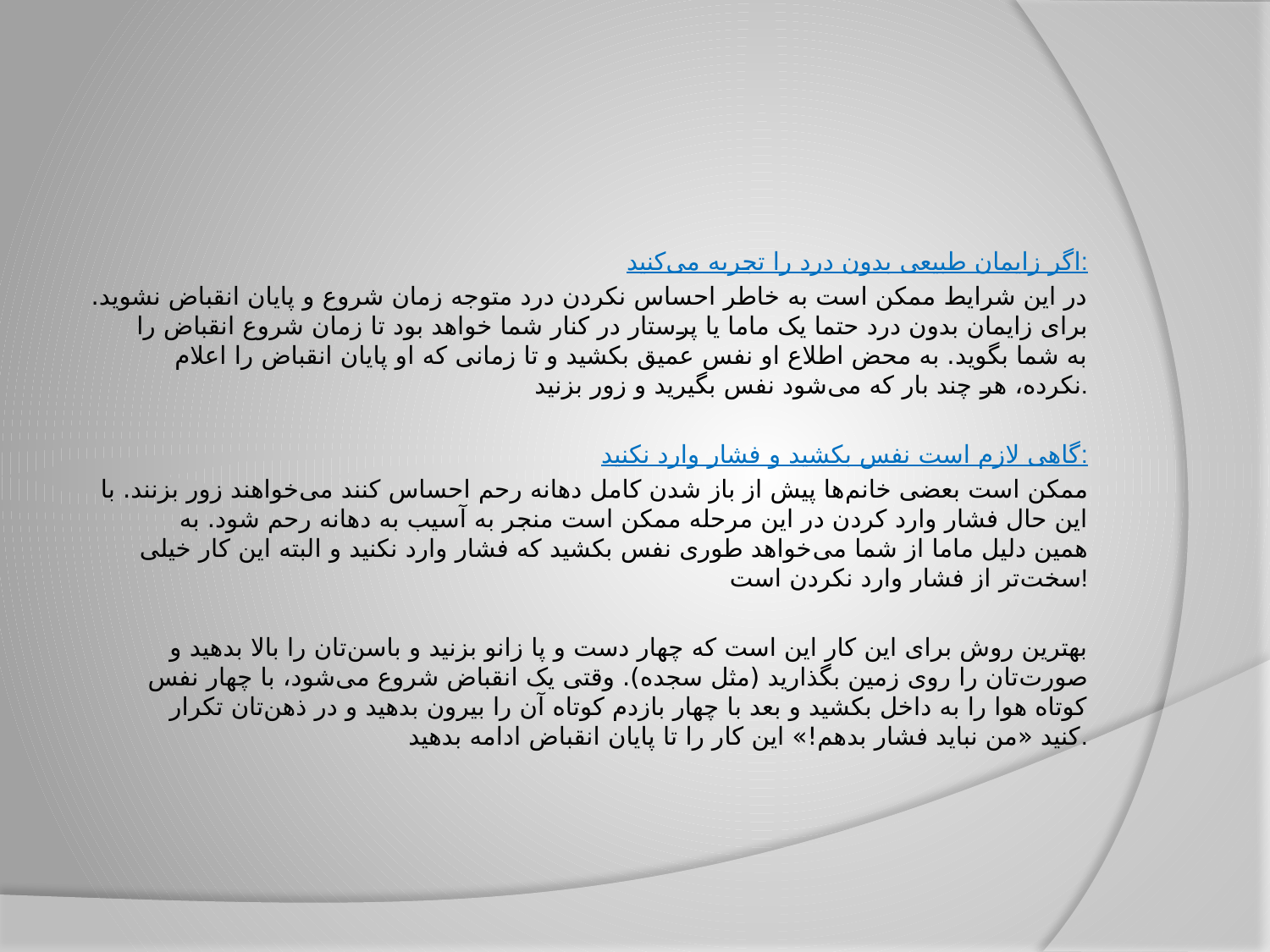

اگر زایمان طبیعی بدون درد را تجربه می‌کنید:
در این شرایط ممکن است به خاطر احساس نکردن درد متوجه زمان شروع و پایان انقباض نشوید. برای زایمان بدون درد حتما یک ماما یا پرستار در کنار شما خواهد بود تا زمان شروع انقباض را به شما بگوید. به محض اطلاع او نفس عمیق بکشید و تا زمانی که او پایان انقباض را اعلام نکرده، هر چند بار که می‌شود نفس بگیرید و زور بزنید.

گاهی لازم است نفس بکشید و فشار وارد نکنید:
ممکن است بعضی خانم‌ها پیش از باز شدن کامل دهانه رحم احساس کنند می‌خواهند زور بزنند. با این حال فشار وارد کردن در این مرحله ممکن است منجر به آسیب به دهانه رحم شود. به همین دلیل ماما از شما می‌خواهد طوری نفس بکشید که فشار وارد نکنید و البته این کار خیلی سخت‌تر از فشار وارد نکردن است!

بهترین روش برای این کار این است که چهار دست و پا زانو بزنید و باسن‌تان را بالا بدهید و صورت‌تان را روی زمین بگذارید (مثل سجده). وقتی یک انقباض شروع می‌شود، با چهار نفس کوتاه هوا را به داخل بکشید و بعد با چهار بازدم کوتاه آن را بیرون بدهید و در ذهن‌تان تکرار کنید «من نباید فشار بدهم!» این کار را تا پایان انقباض ادامه بدهید.